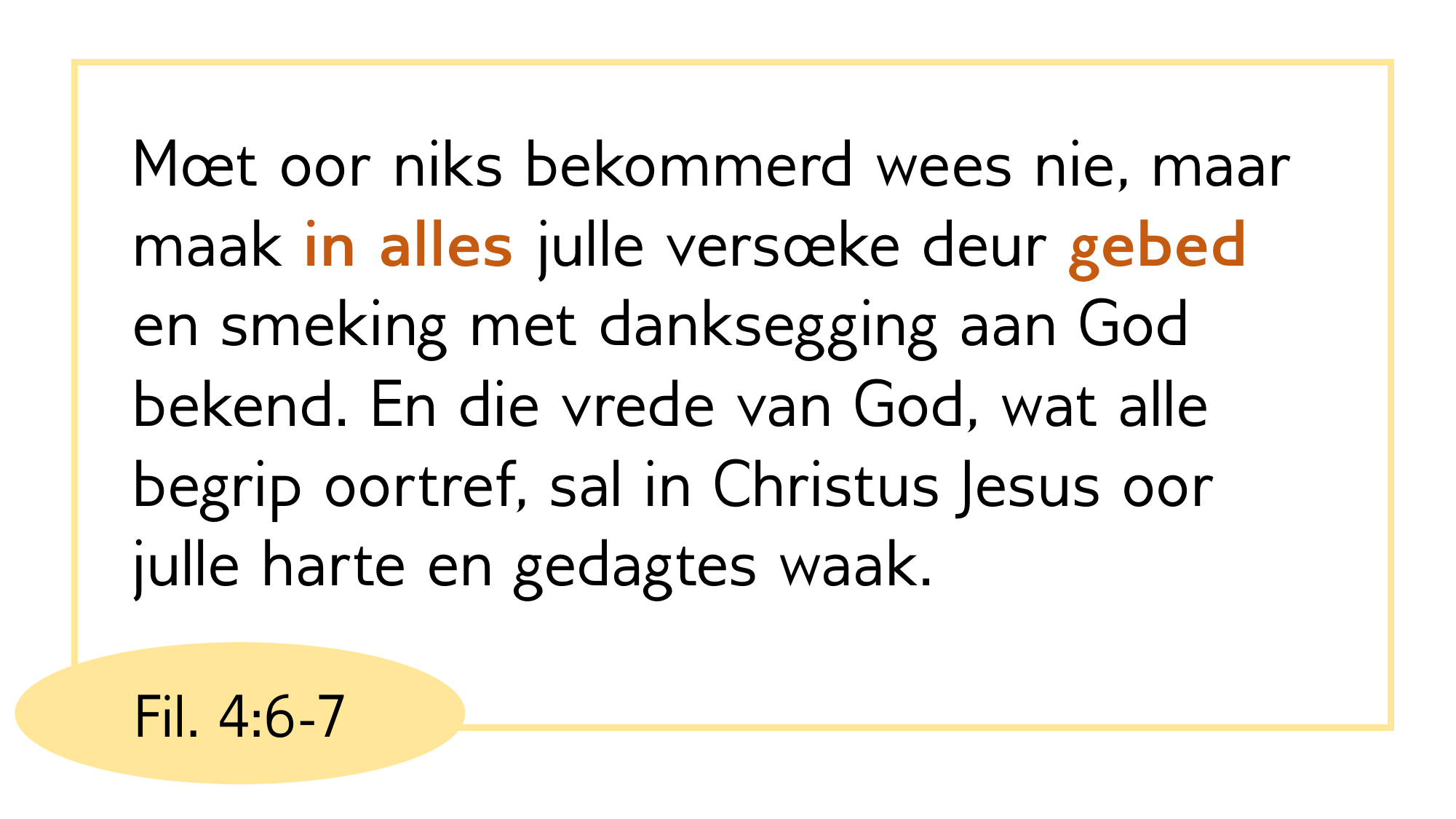

Moet oor niks bekommerd wees nie, maar maak in alles julle versoeke deur gebed en smeking met danksegging aan God bekend. En die vrede van God, wat alle begrip oortref, sal in Christus Jesus oor julle harte en gedagtes waak.
Fil. 4:6-7